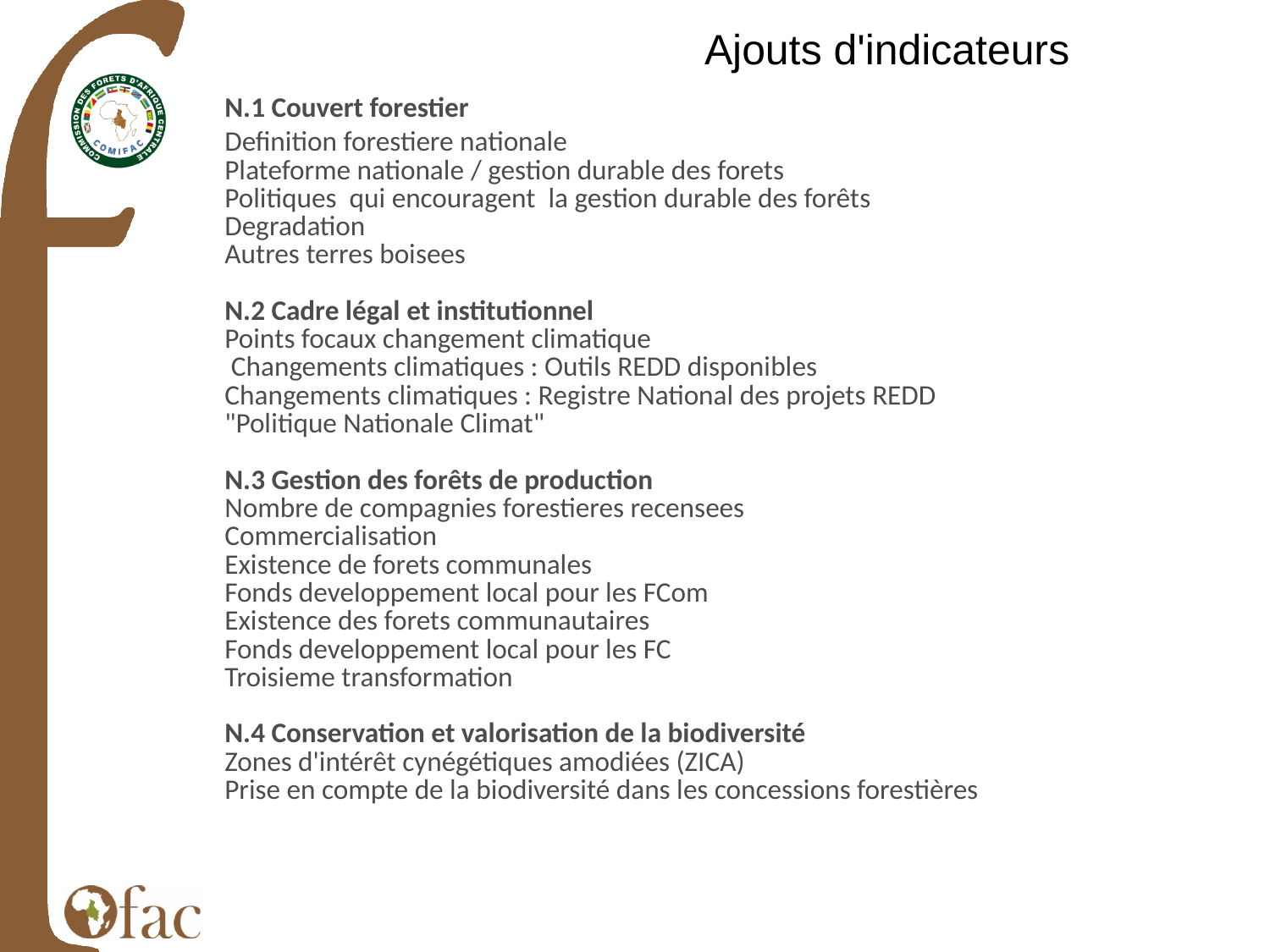

Ajouts d'indicateurs
| N.1 Couvert forestier |
| --- |
| Definition forestiere nationale |
| Plateforme nationale / gestion durable des forets |
| Politiques qui encouragent la gestion durable des forêts Degradation Autres terres boisees |
| N.2 Cadre légal et institutionnel |
| Points focaux changement climatique |
| Changements climatiques : Outils REDD disponibles |
| Changements climatiques : Registre National des projets REDD |
| "Politique Nationale Climat" |
| N.3 Gestion des forêts de production |
| Nombre de compagnies forestieres recensees |
| Commercialisation |
| Existence de forets communales |
| Fonds developpement local pour les FCom |
| Existence des forets communautaires |
| Fonds developpement local pour les FC |
| Troisieme transformation |
| N.4 Conservation et valorisation de la biodiversité |
| Zones d'intérêt cynégétiques amodiées (ZICA) |
| Prise en compte de la biodiversité dans les concessions forestières |